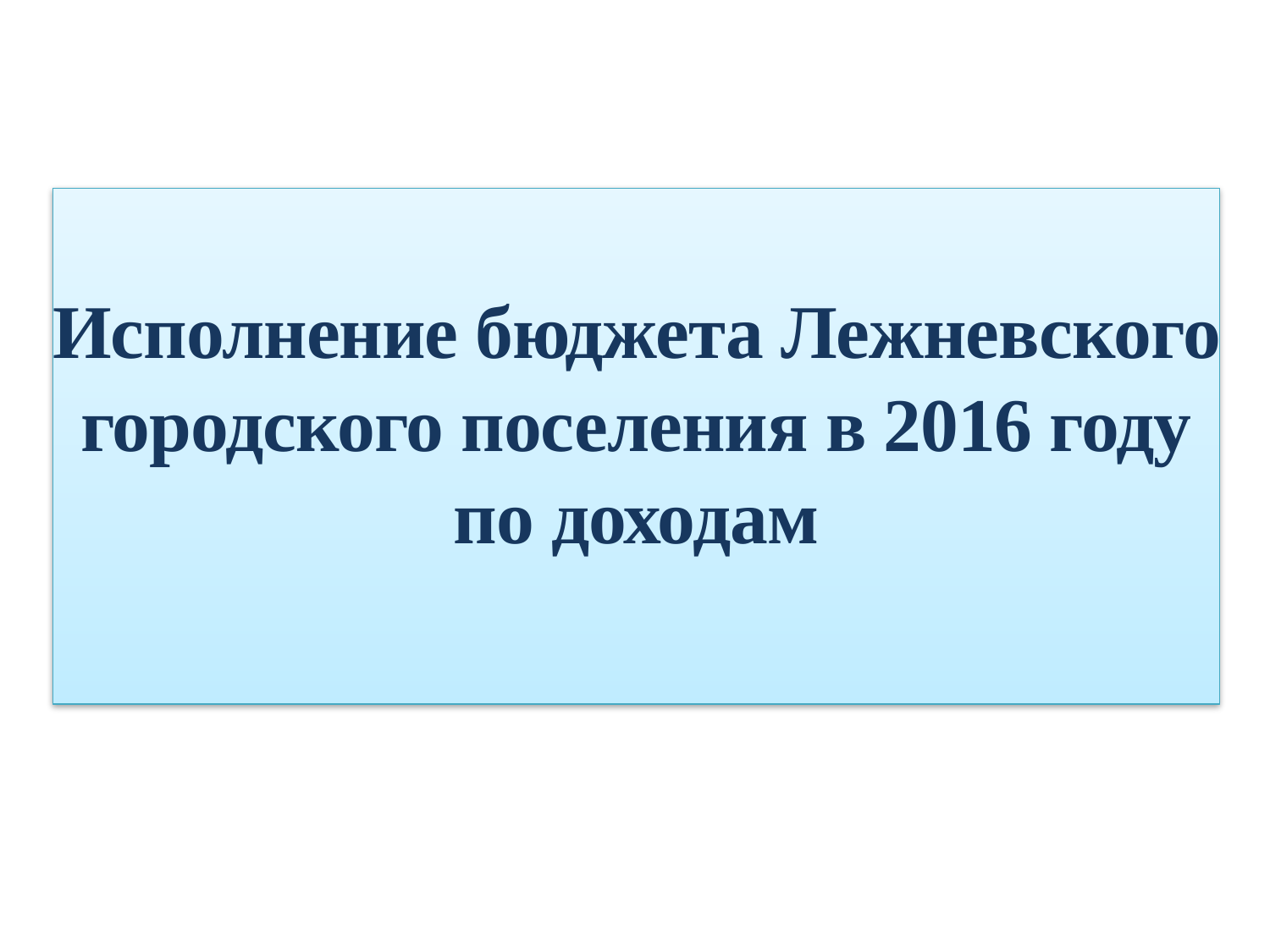

Исполнение бюджета Лежневского городского поселения в 2016 году
по доходам